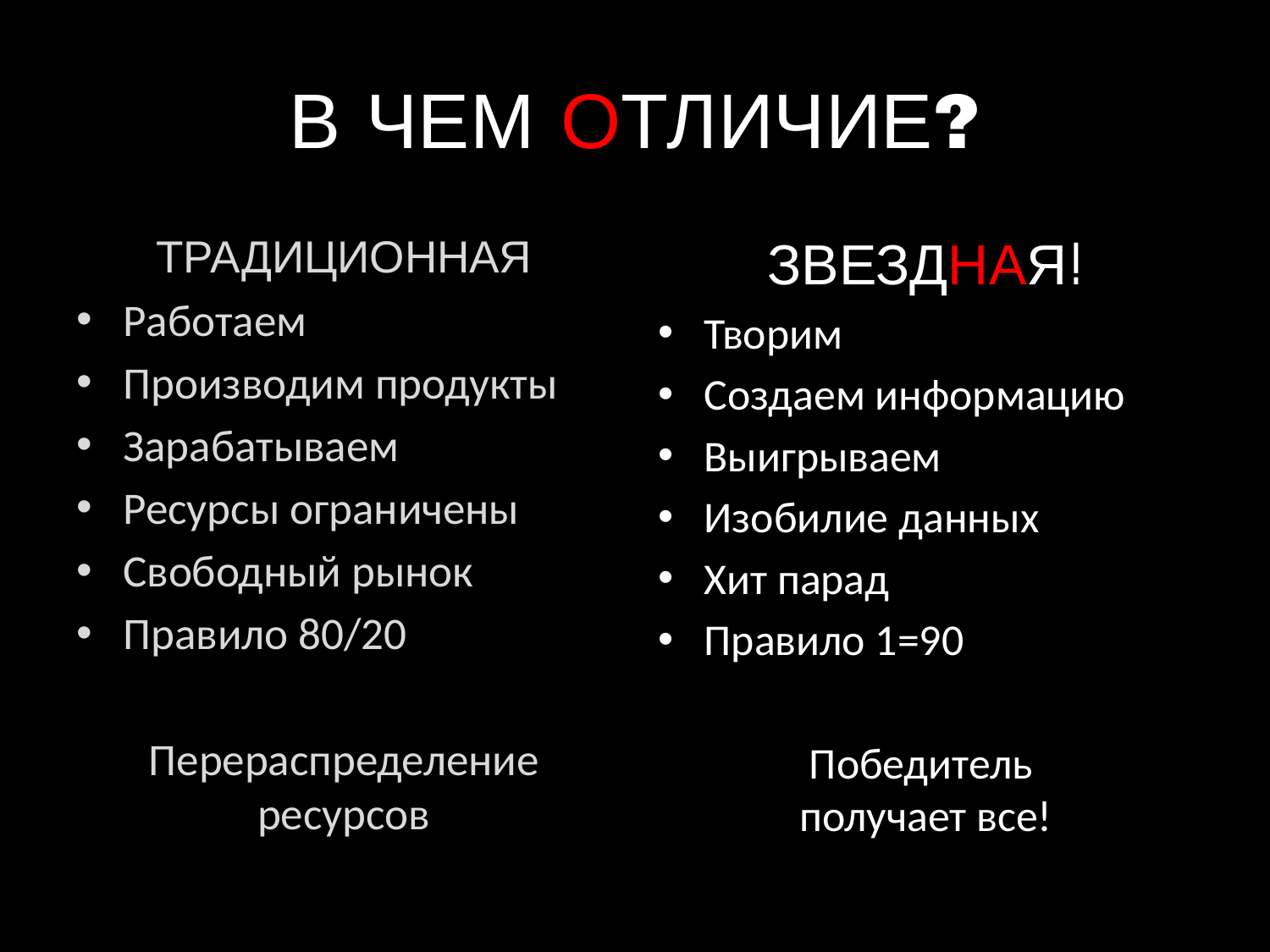

# В ЧЕМ ОТЛИЧИЕ?
ТРАДИЦИОННАЯ
Работаем
Производим продукты
Зарабатываем
Ресурсы ограничены
Свободный рынок
Правило 80/20

Перераспределение ресурсов
ЗВЕЗДНАЯ!
Творим
Создаем информацию
Выигрываем
Изобилие данных
Хит парад
Правило 1=90

Победитель
получает все!